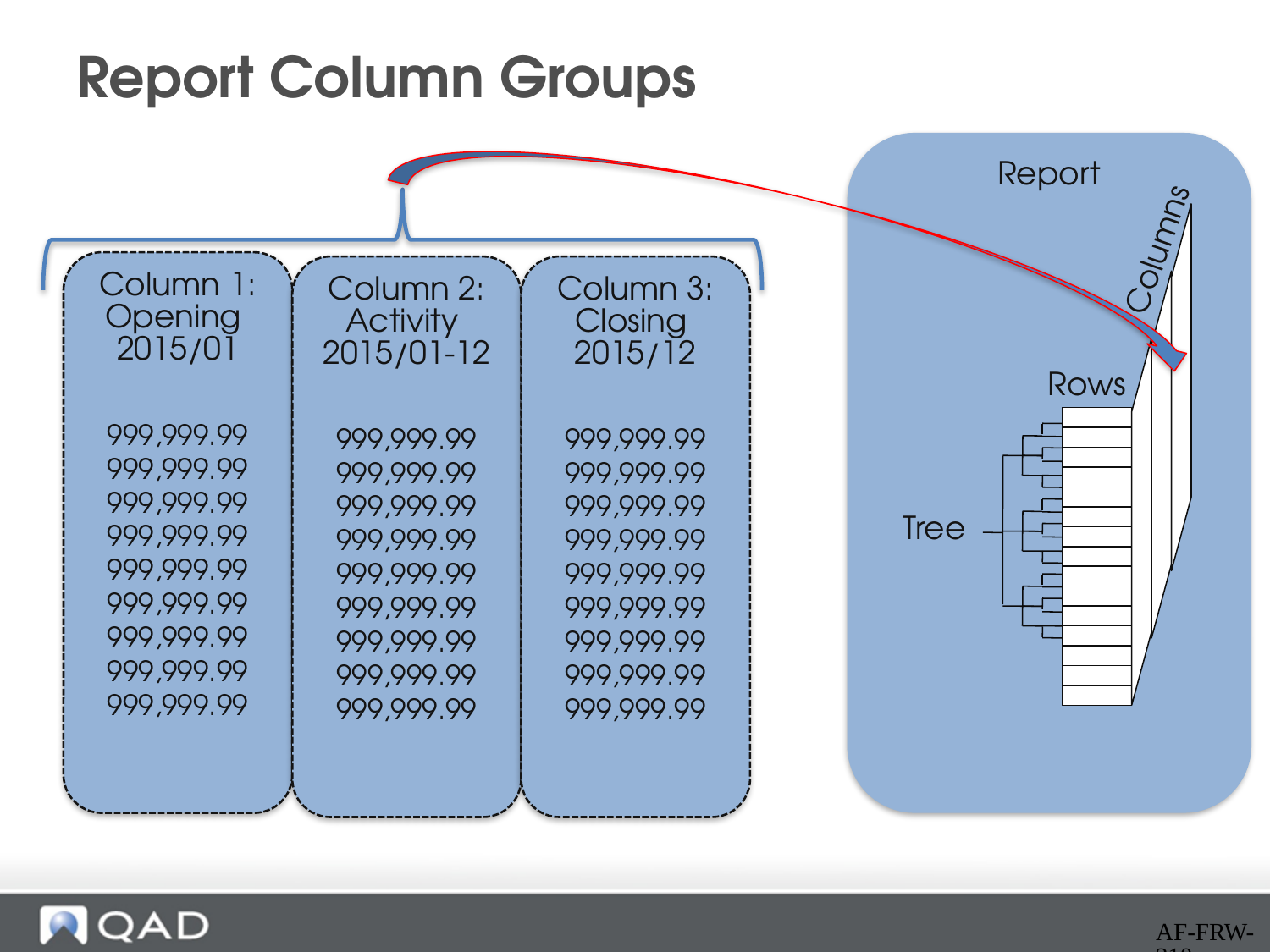

# Report Column Groups
Report

Columns
Rows

Column 1:
Opening  2015/01

999,999.99
999,999.99 999,999.99
999,999.99 999,999.99
999,999.99
999,999.99 999,999.99
999,999.99
Column 2:
Activity  2015/01-12

999,999.99
999,999.99 999,999.99
999,999.99 999,999.99
999,999.99
999,999.99 999,999.99
999,999.99
Column 3:
Closing  2015/12

999,999.99
999,999.99 999,999.99
999,999.99 999,999.99
999,999.99
999,999.99 999,999.99
999,999.99
Tree
AF-FRW-310